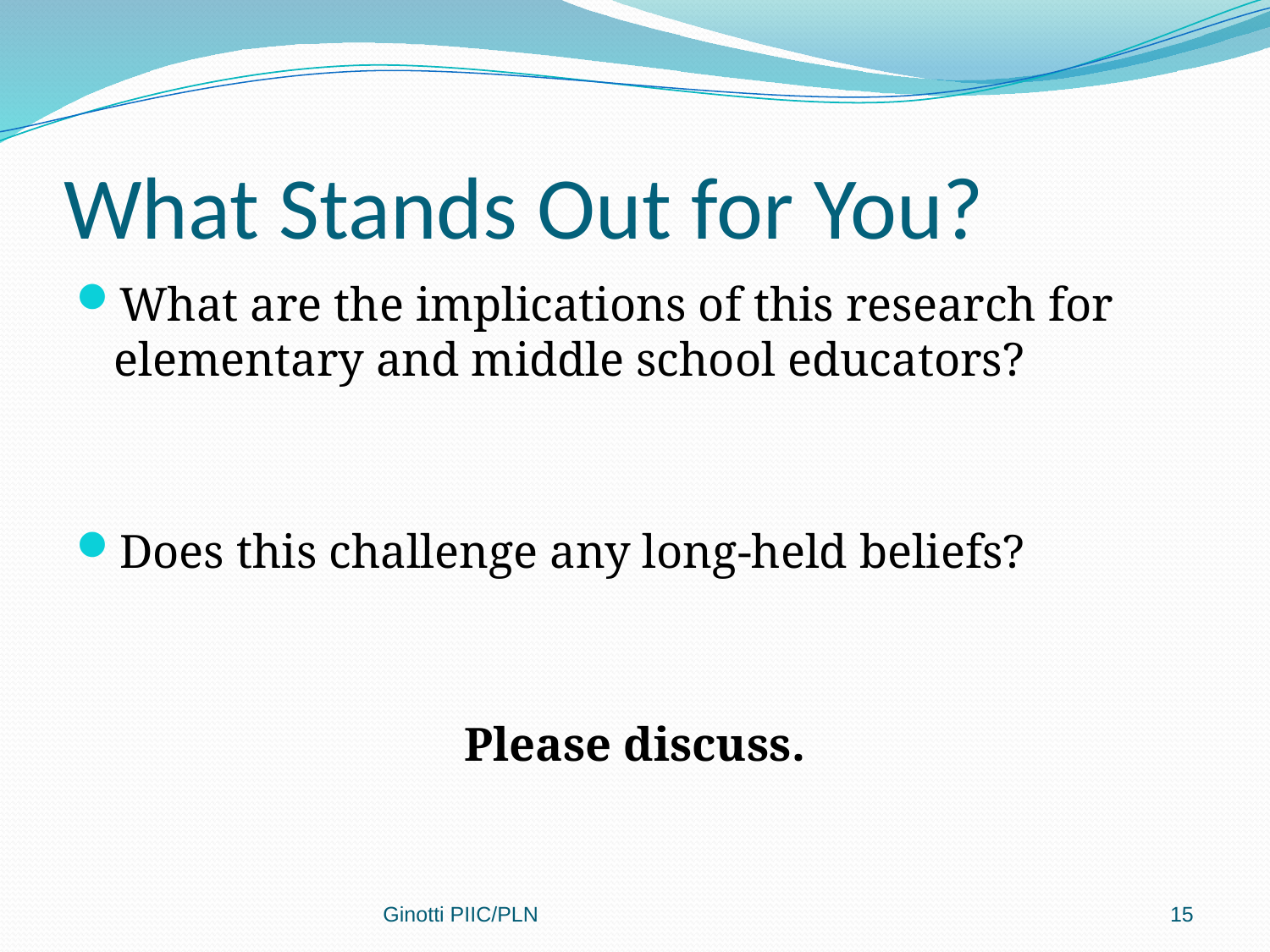

# What Stands Out for You?
What are the implications of this research for elementary and middle school educators?

Does this challenge any long-held beliefs?

Please discuss.
Ginotti PIIC/PLN
15